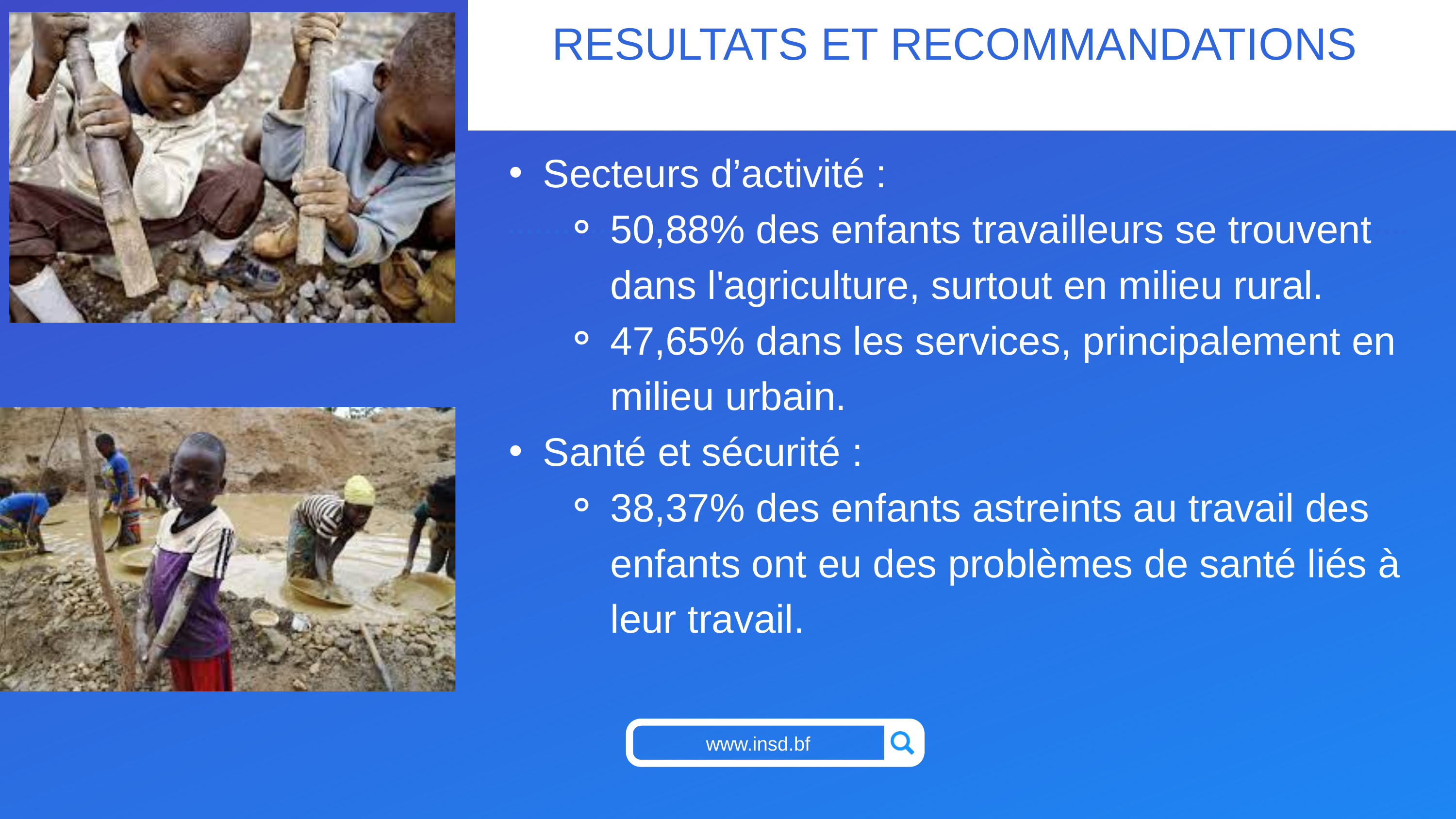

RESULTATS ET RECOMMANDATIONS

Secteurs d’activité :
50,88% des enfants travailleurs se trouvent dans l'agriculture, surtout en milieu rural.
47,65% dans les services, principalement en milieu urbain.
Santé et sécurité :
38,37% des enfants astreints au travail des enfants ont eu des problèmes de santé liés à leur travail.

www.insd.bf